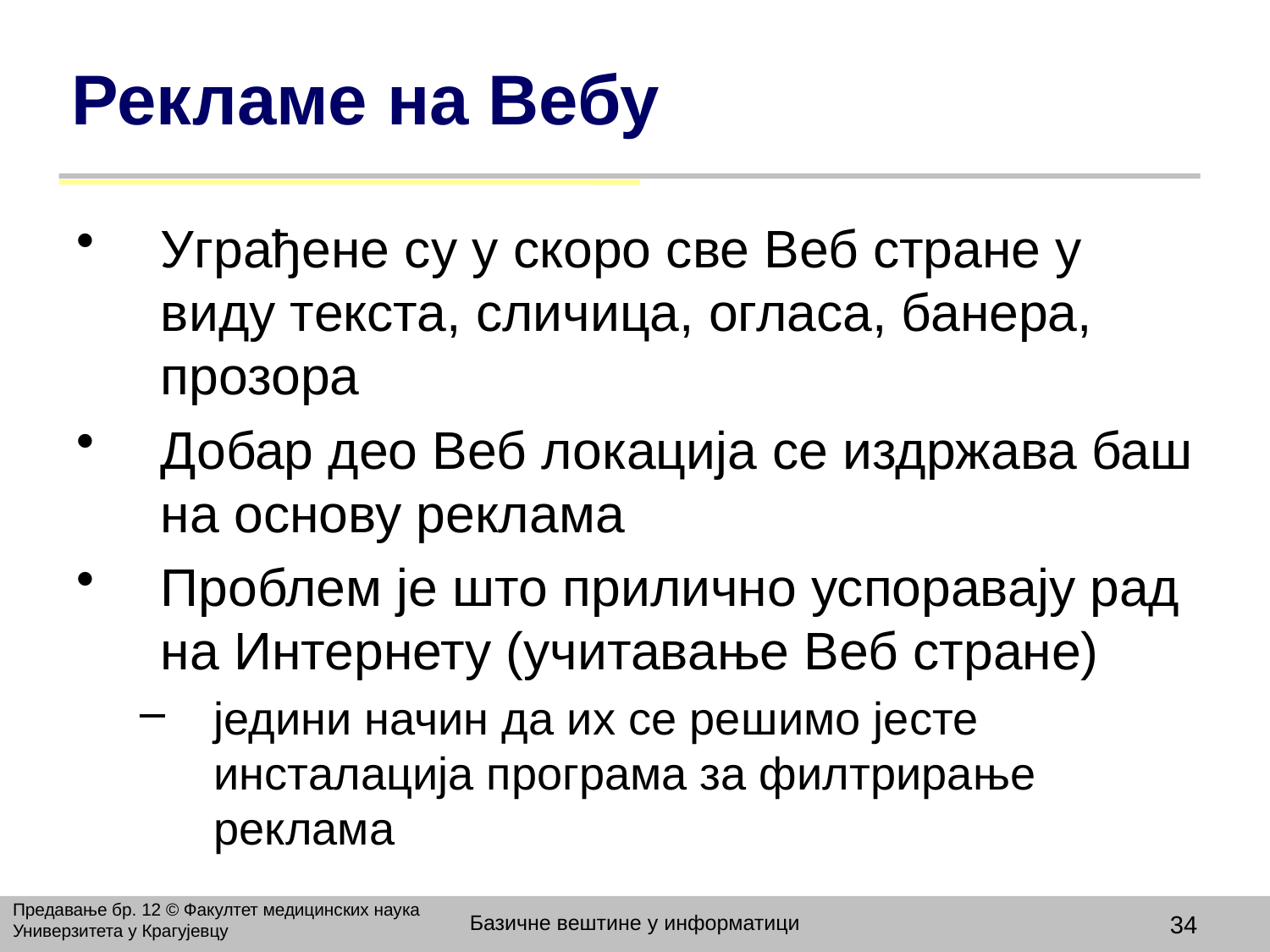

# Рекламе на Вебу
Уграђене су у скоро све Веб стране у виду текста, сличица, огласа, банера, прозора
Добар део Веб локација се издржава баш на основу реклама
Проблем је што прилично успоравају рад на Интернету (учитавање Веб стране)
једини начин да их се решимо јесте инсталација програма за филтрирање реклама
Предавање бр. 12 © Факултет медицинских наука Универзитета у Крагујевцу
Базичне вештине у информатици
34